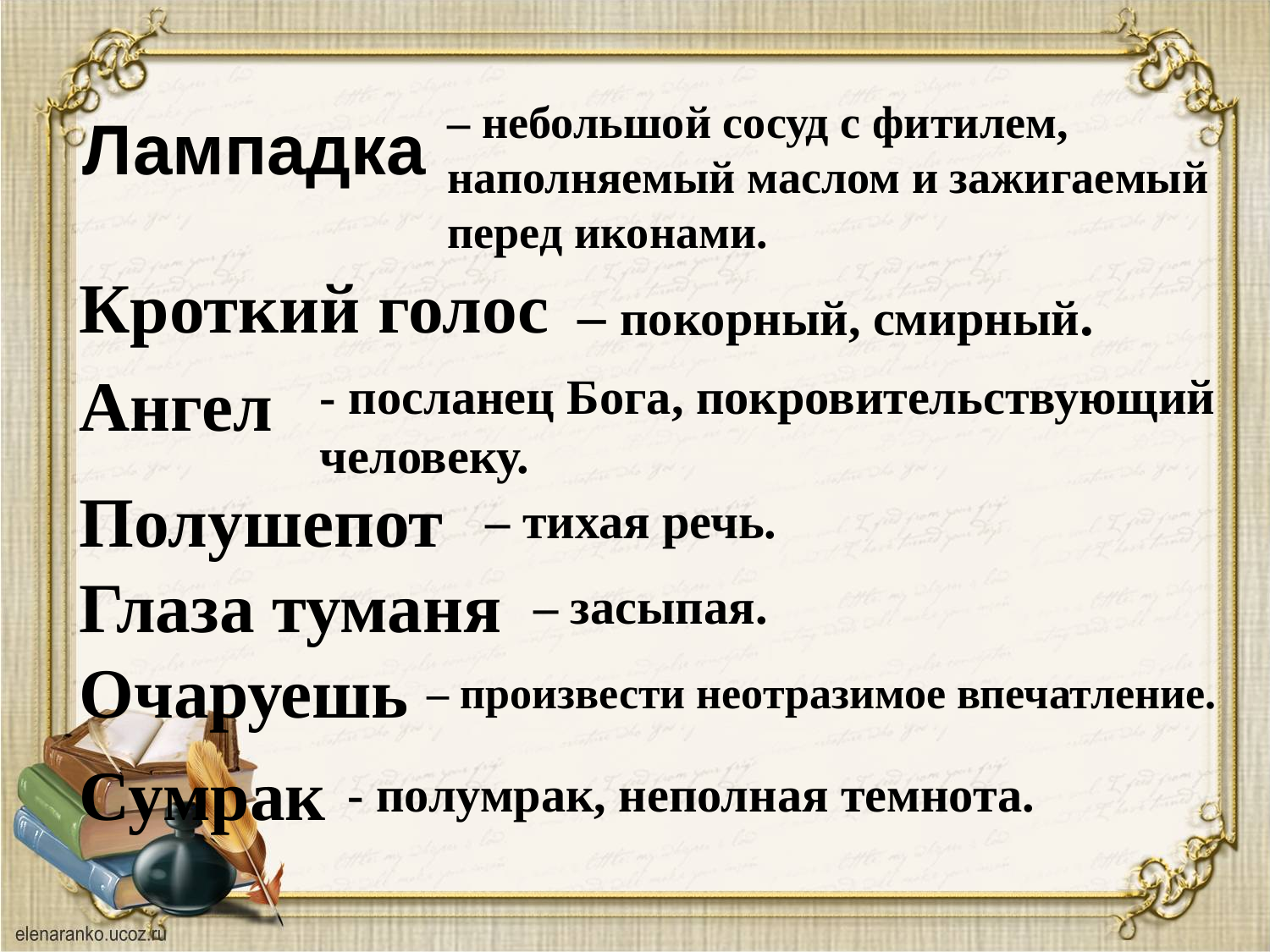

# Лампадка
– небольшой сосуд с фитилем, наполняемый маслом и зажигаемый перед иконами.
Кроткий голос
– покорный, смирный.
Ангел
- посланец Бога, покровительствующий человеку.
Полушепот
– тихая речь.
Глаза туманя
– засыпая.
Очаруешь
– произвести неотразимое впечатление.
Сумрак
- полумрак, неполная темнота.